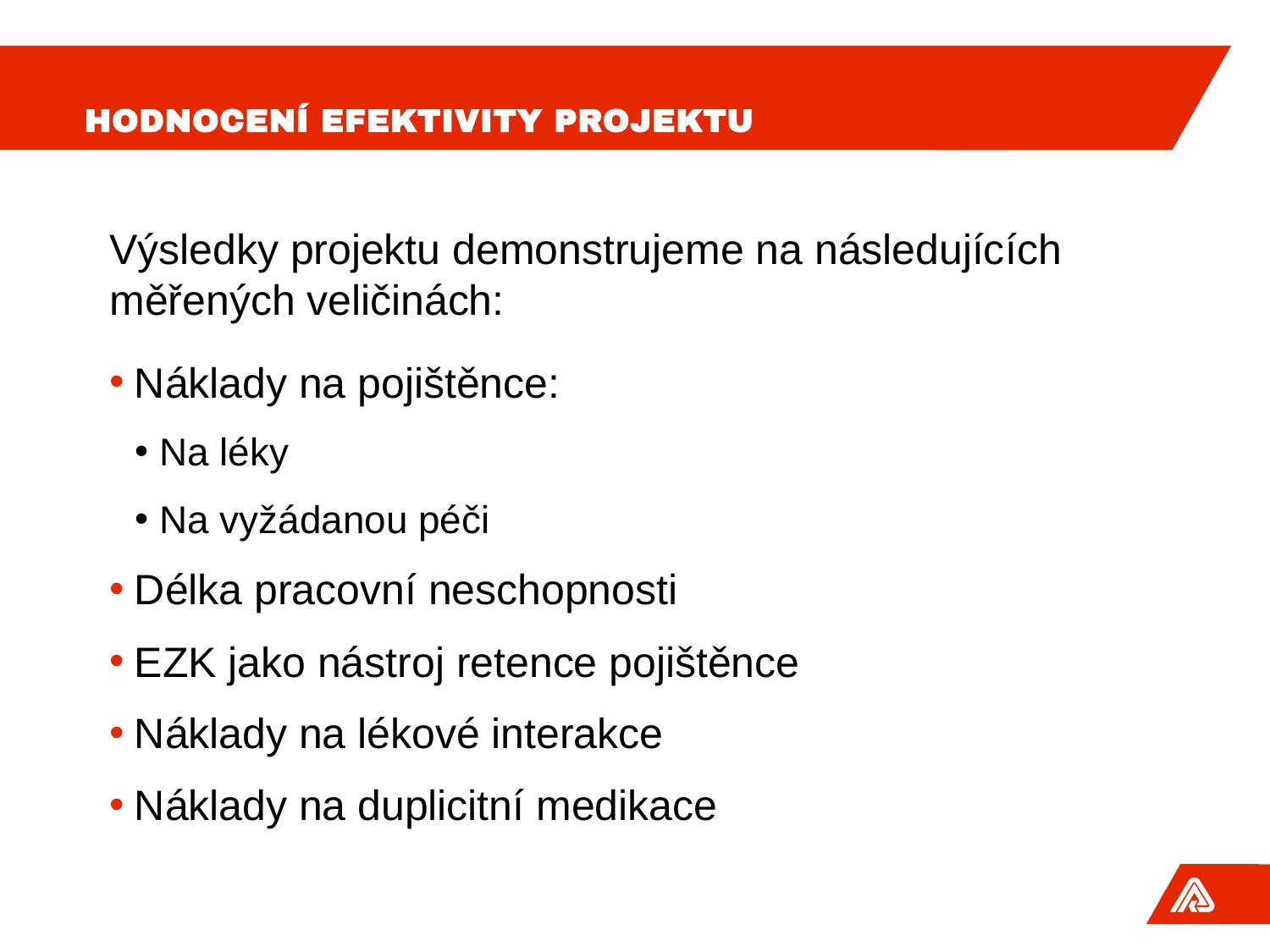

# Hodnocení efektivity projektu
Výsledky projektu demonstrujeme na následujících měřených veličinách:
Náklady na pojištěnce:
Na léky
Na vyžádanou péči
Délka pracovní neschopnosti
EZK jako nástroj retence pojištěnce
Náklady na lékové interakce
Náklady na duplicitní medikace